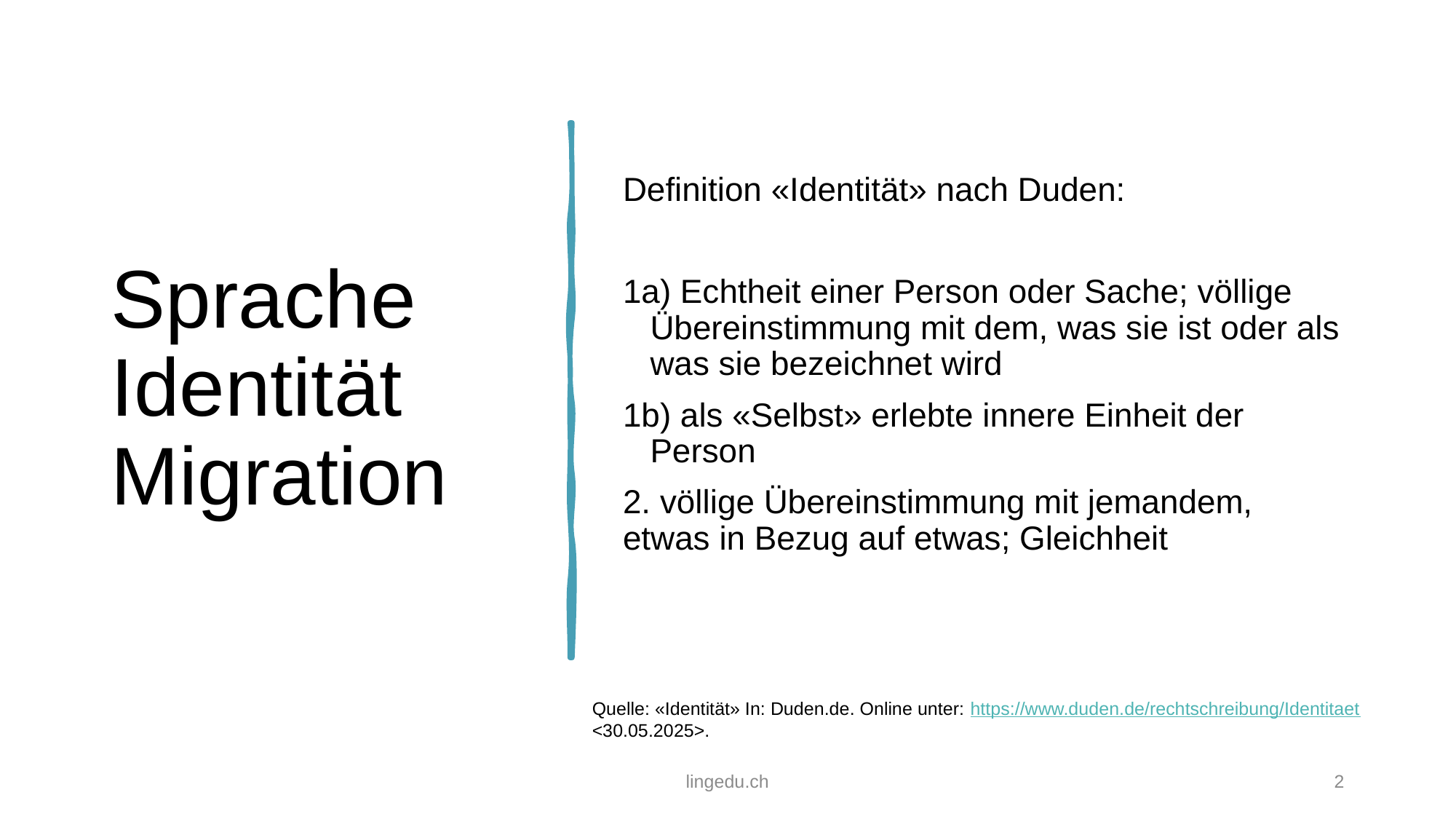

# Sprache  Identität  Migration
Definition «Identität» nach Duden:

1a) Echtheit einer Person oder Sache; völlige Übereinstimmung mit dem, was sie ist oder als was sie bezeichnet wird
1b) als «Selbst» erlebte innere Einheit der Person
2. völlige Übereinstimmung mit jemandem, etwas in Bezug auf etwas; Gleichheit

Quelle: «Identität» In: Duden.de. Online unter: https://www.duden.de/rechtschreibung/Identitaet
<30.05.2025>.
lingedu.ch
2